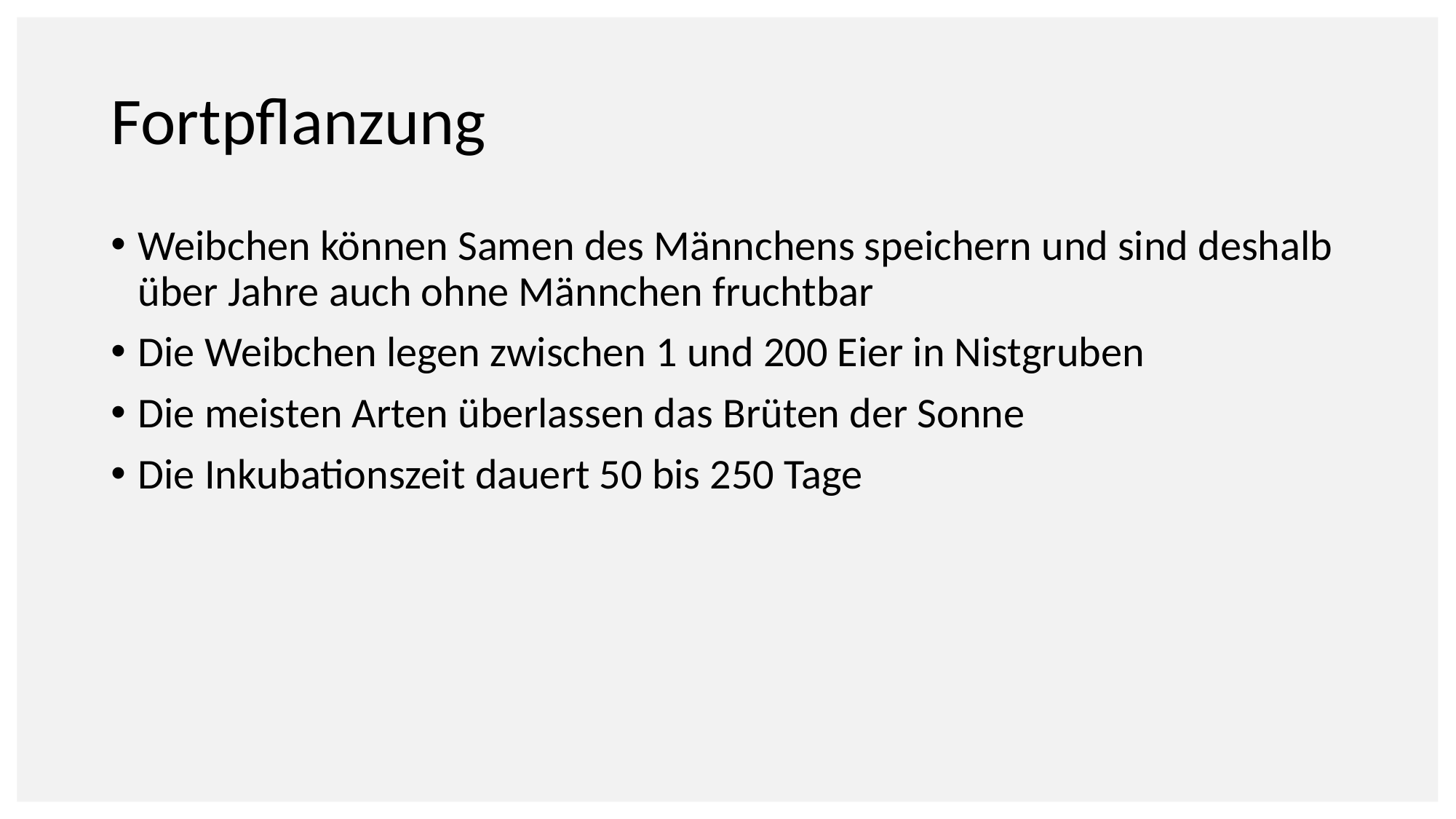

# Fortpflanzung
Weibchen können Samen des Männchens speichern und sind deshalb über Jahre auch ohne Männchen fruchtbar
Die Weibchen legen zwischen 1 und 200 Eier in Nistgruben
Die meisten Arten überlassen das Brüten der Sonne
Die Inkubationszeit dauert 50 bis 250 Tage